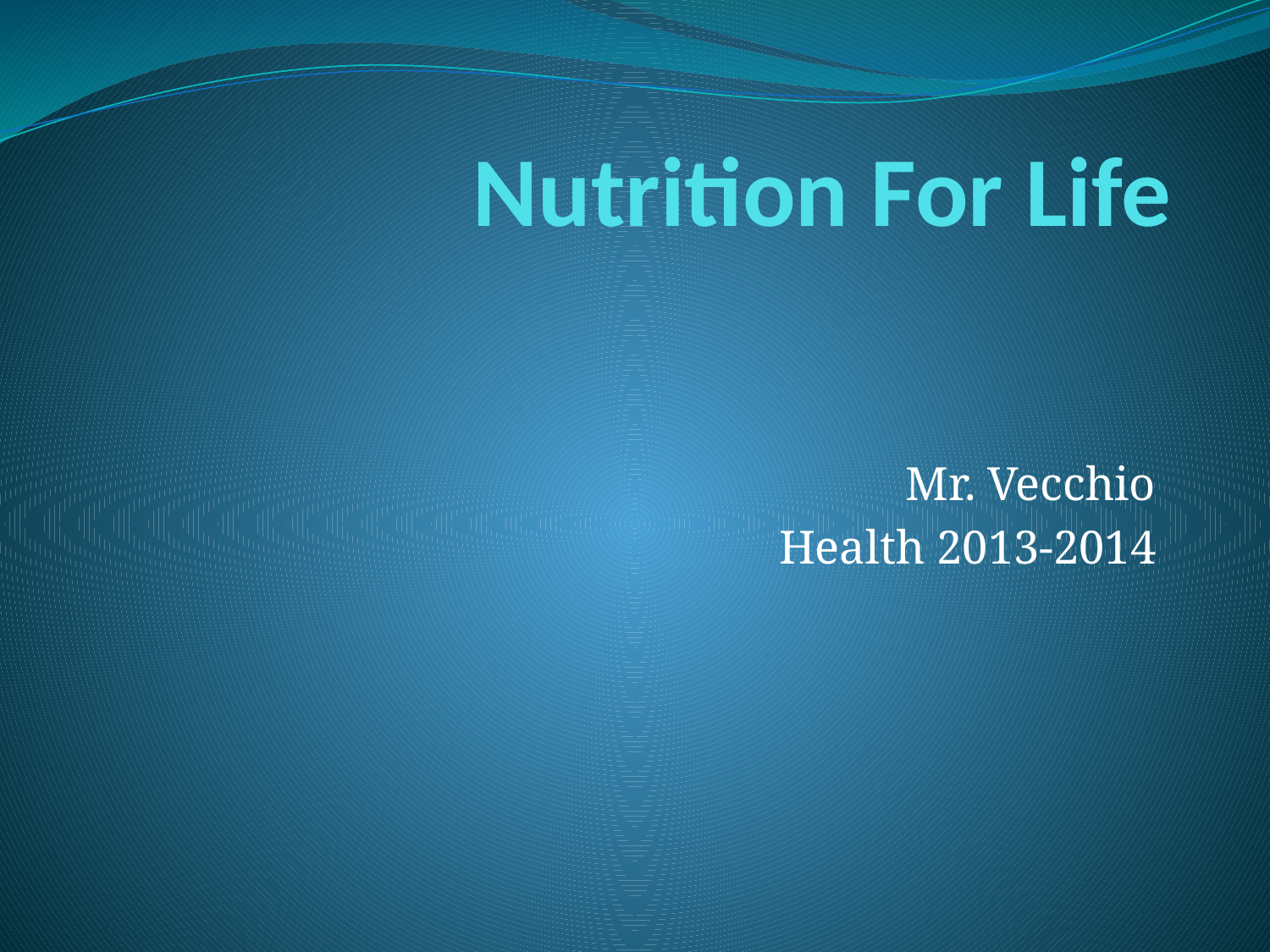

# Nutrition For Life
Mr. Vecchio
Health 2013-2014